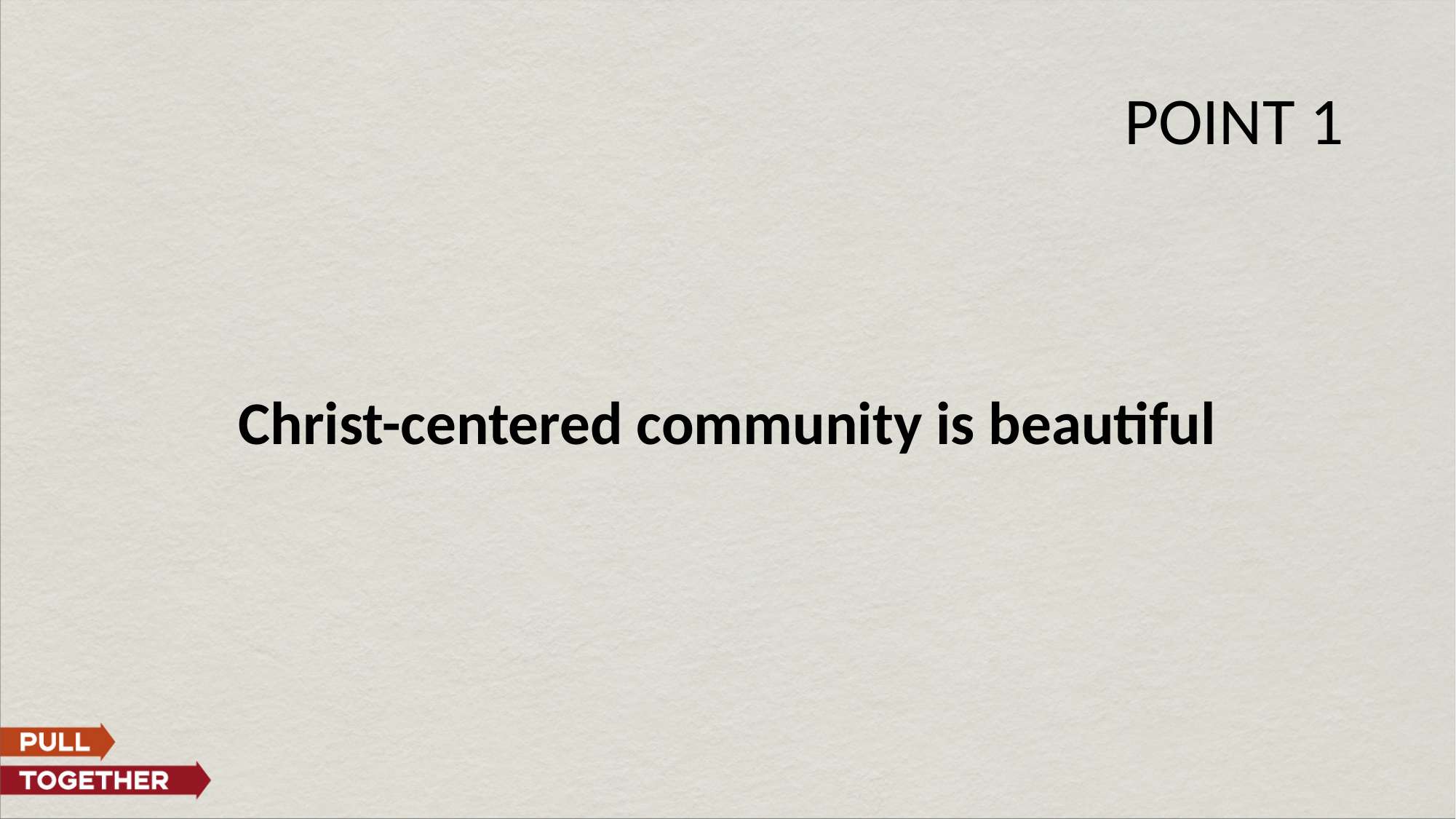

# POINT 1

Christ-centered community is beautiful